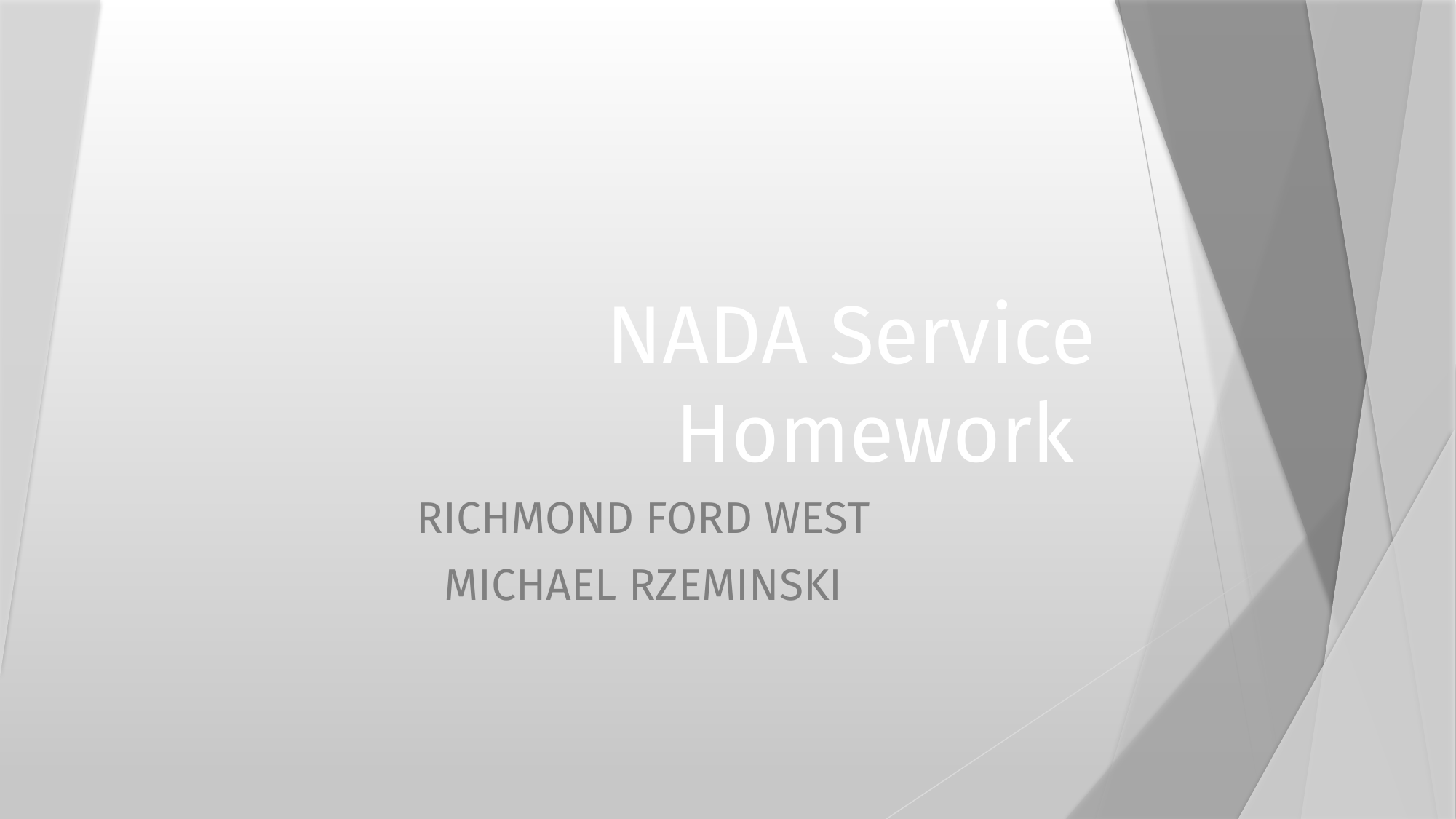

# NADA Service Homework
RICHMOND FORD WEST
MICHAEL RZEMINSKI